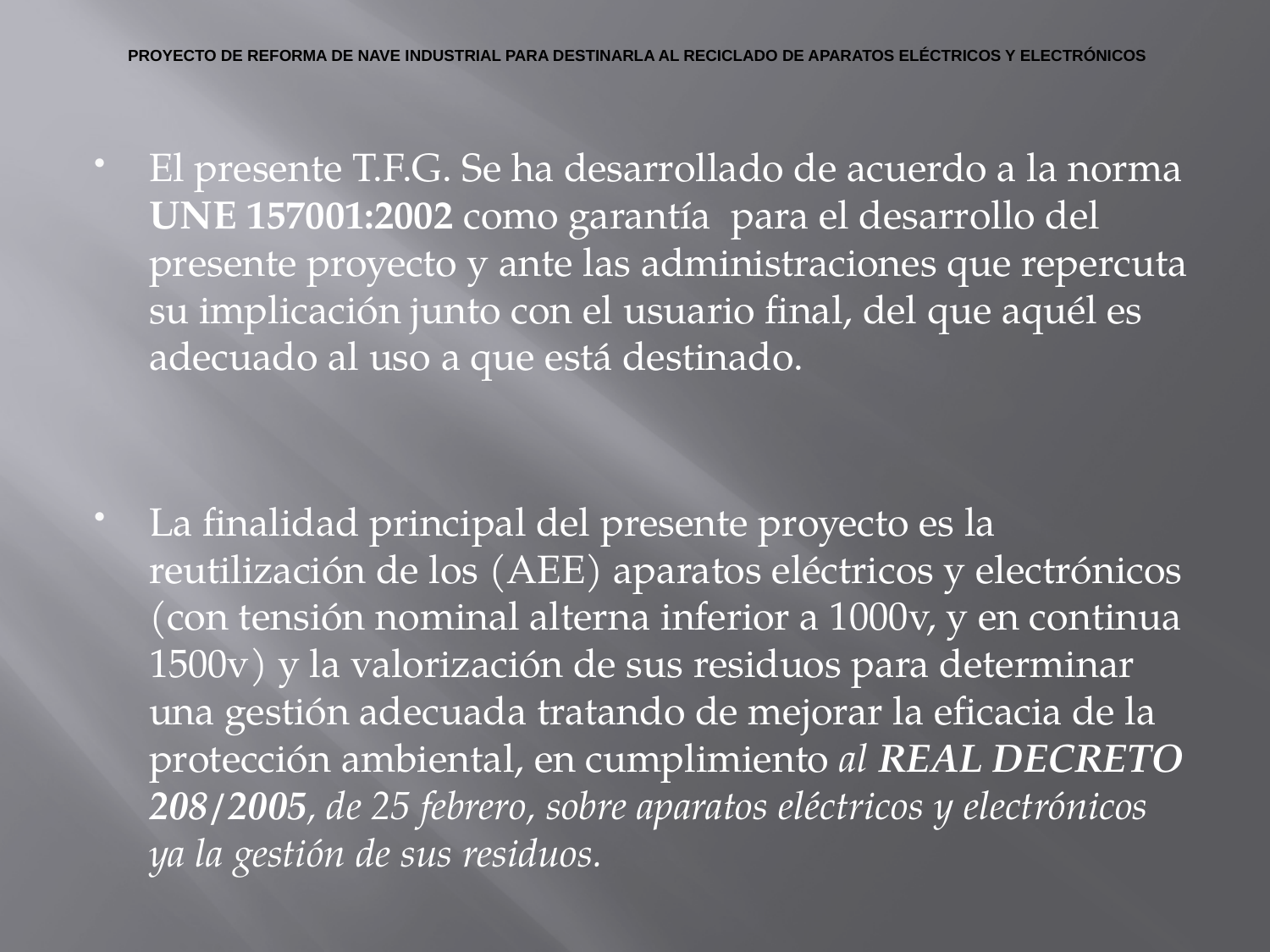

# PROYECTO DE REFORMA DE NAVE INDUSTRIAL PARA DESTINARLA AL RECICLADO DE APARATOS ELÉCTRICOS Y ELECTRÓNICOS
El presente T.F.G. Se ha desarrollado de acuerdo a la norma UNE 157001:2002 como garantía  para el desarrollo del presente proyecto y ante las administraciones que repercuta su implicación junto con el usuario final, del que aquél es adecuado al uso a que está destinado.

La finalidad principal del presente proyecto es la reutilización de los (AEE) aparatos eléctricos y electrónicos (con tensión nominal alterna inferior a 1000v, y en continua 1500v) y la valorización de sus residuos para determinar una gestión adecuada tratando de mejorar la eficacia de la protección ambiental, en cumplimiento al REAL DECRETO 208/2005, de 25 febrero, sobre aparatos eléctricos y electrónicos ya la gestión de sus residuos.